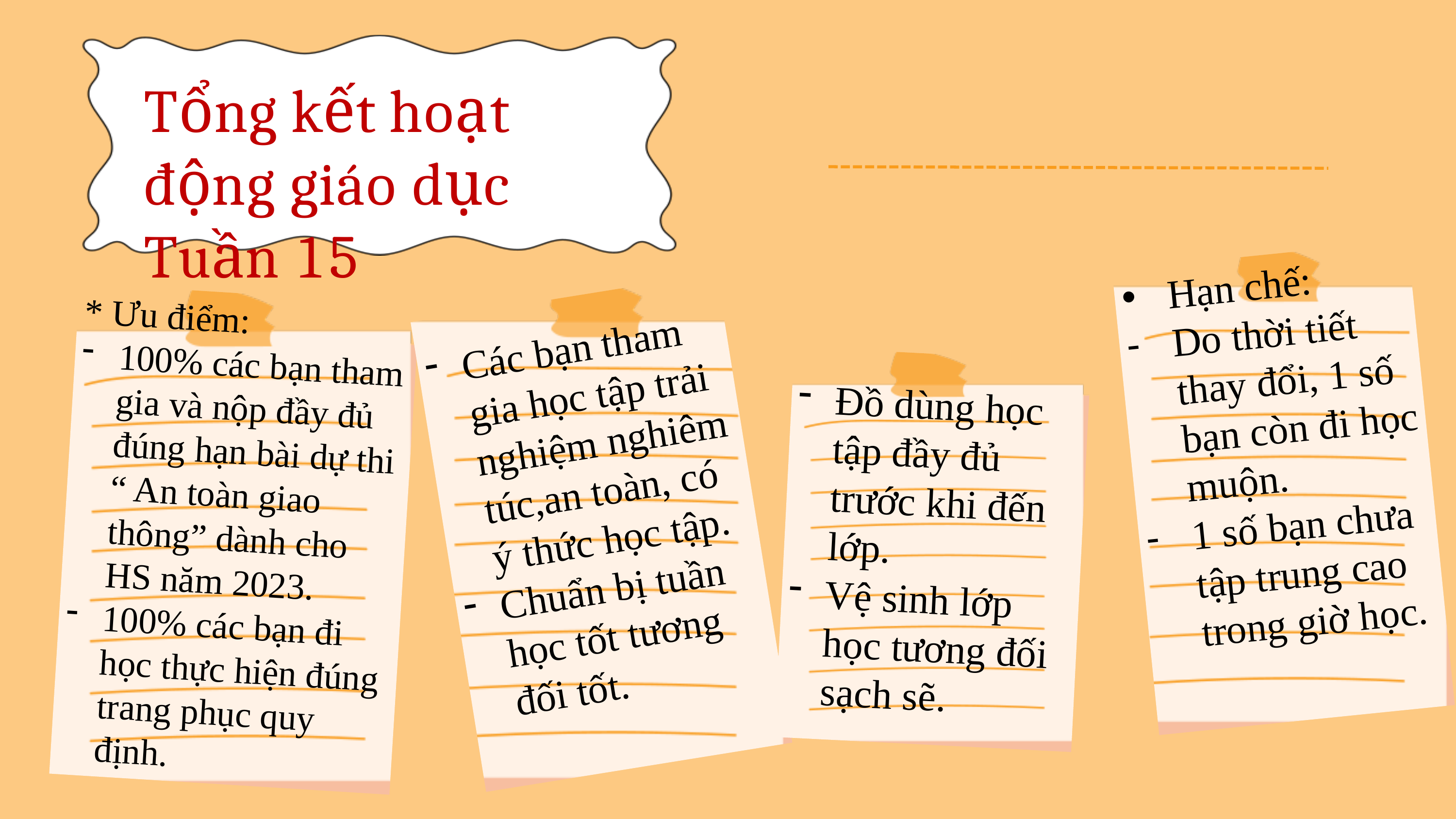

Tổng kết hoạt động giáo dục Tuần 15

Hạn chế:
Do thời tiết thay đổi, 1 số bạn còn đi học muộn.
1 số bạn chưa tập trung cao trong giờ học.
* Ưu điểm:
100% các bạn tham gia và nộp đầy đủ đúng hạn bài dự thi “ An toàn giao thông” dành cho HS năm 2023.
100% các bạn đi học thực hiện đúng trang phục quy định.

Các bạn tham gia học tập trải nghiệm nghiêm túc,an toàn, có ý thức học tập.
Chuẩn bị tuần học tốt tương đối tốt.

Đồ dùng học tập đầy đủ trước khi đến lớp.
Vệ sinh lớp học tương đối sạch sẽ.